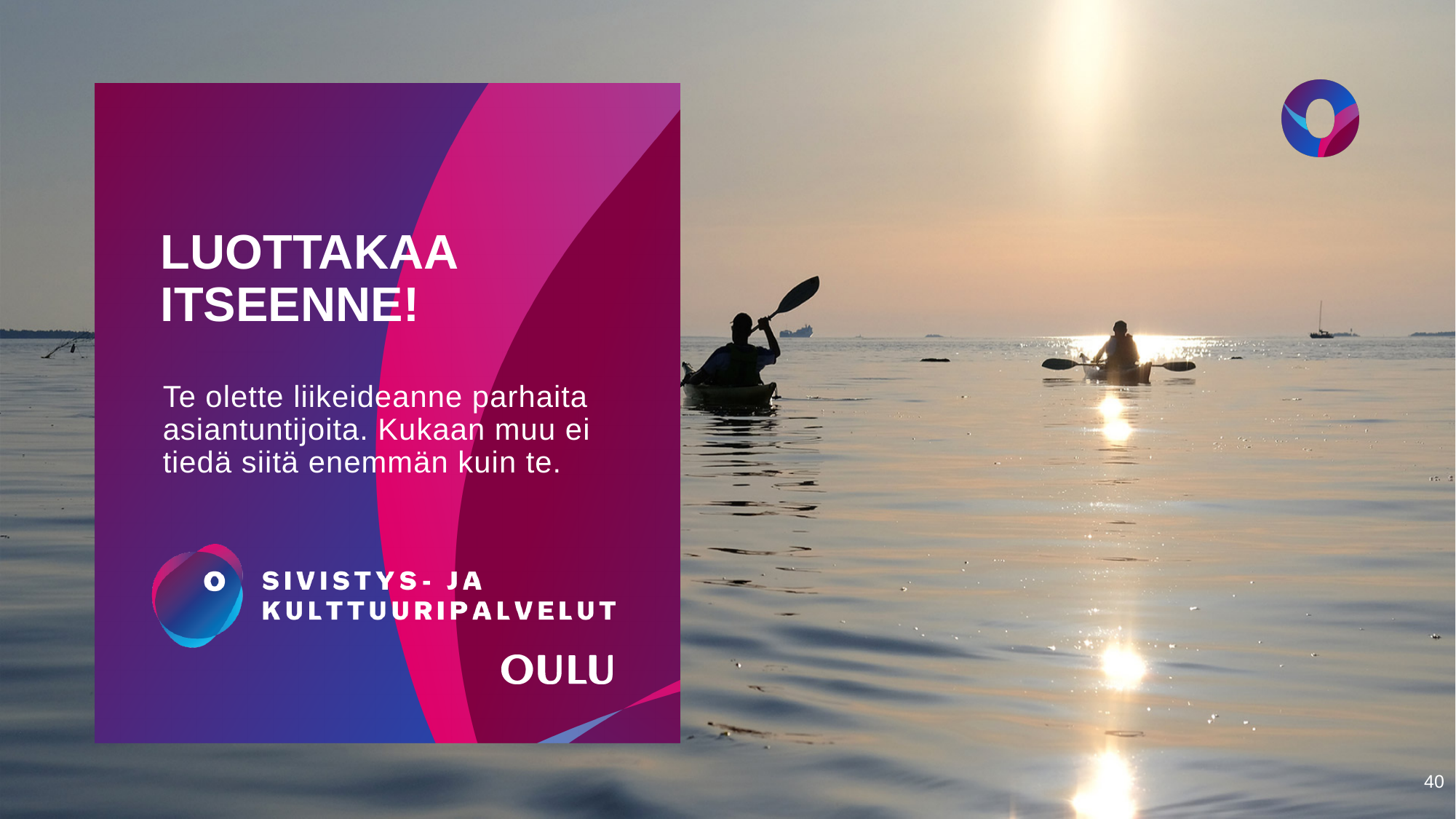

# LUOTTAKAA ITSEENNE!
Te olette liikeideanne parhaita asiantuntijoita. Kukaan muu ei tiedä siitä enemmän kuin te.
40